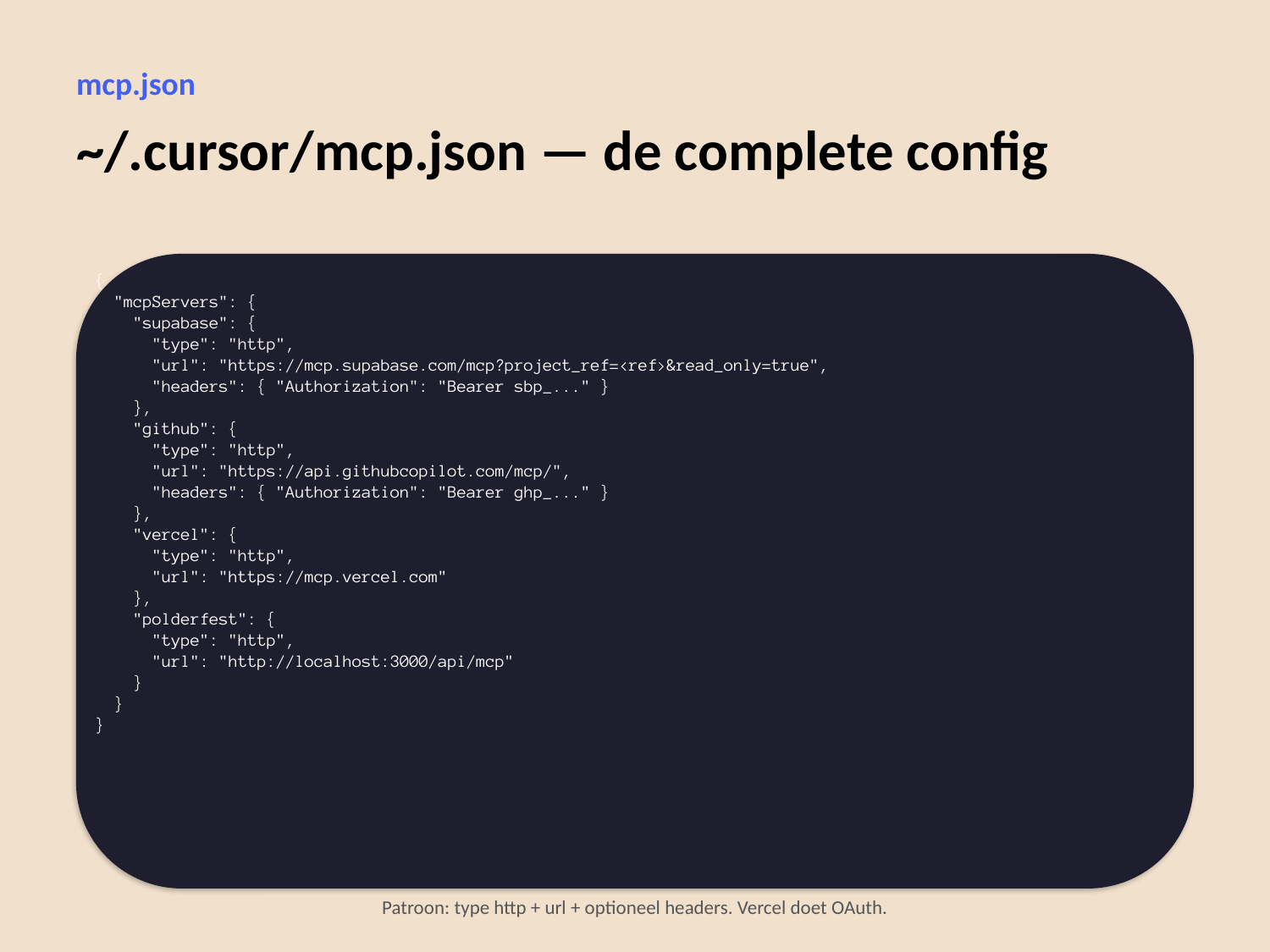

mcp.json
~/.cursor/mcp.json — de complete config

{
  "mcpServers": {
    "supabase": {
      "type": "http",
      "url": "https://mcp.supabase.com/mcp?project_ref=<ref>&read_only=true",
      "headers": { "Authorization": "Bearer sbp_..." }
    },
    "github": {
      "type": "http",
      "url": "https://api.githubcopilot.com/mcp/",
      "headers": { "Authorization": "Bearer ghp_..." }
    },
    "vercel": {
      "type": "http",
      "url": "https://mcp.vercel.com"
    },
    "polderfest": {
      "type": "http",
      "url": "http://localhost:3000/api/mcp"
    }
  }
}
Patroon: type http + url + optioneel headers. Vercel doet OAuth.